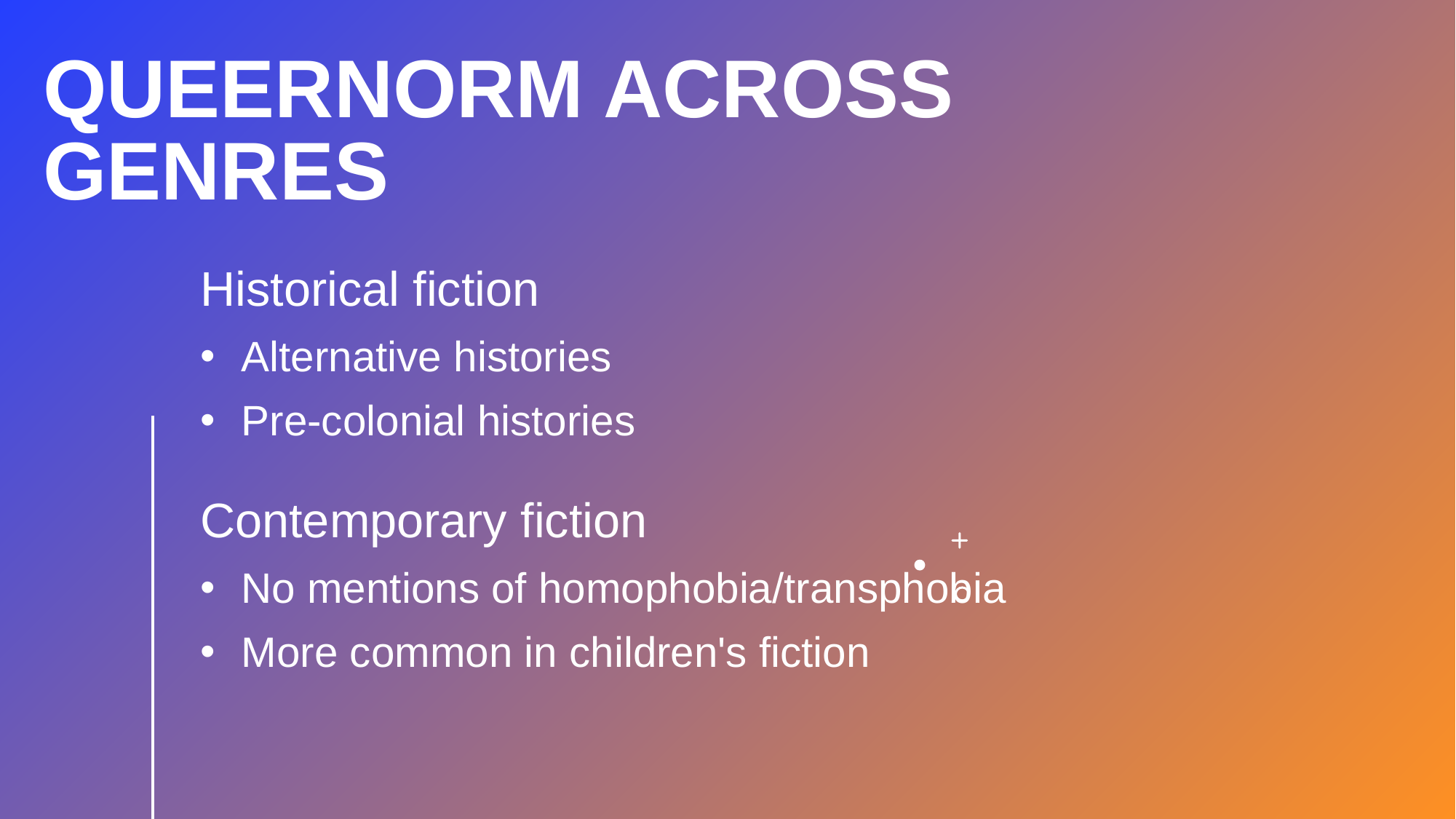

# Queernorm across Genres
Historical fiction
Alternative histories
Pre-colonial histories

Contemporary fiction
No mentions of homophobia/transphobia
More common in children's fiction